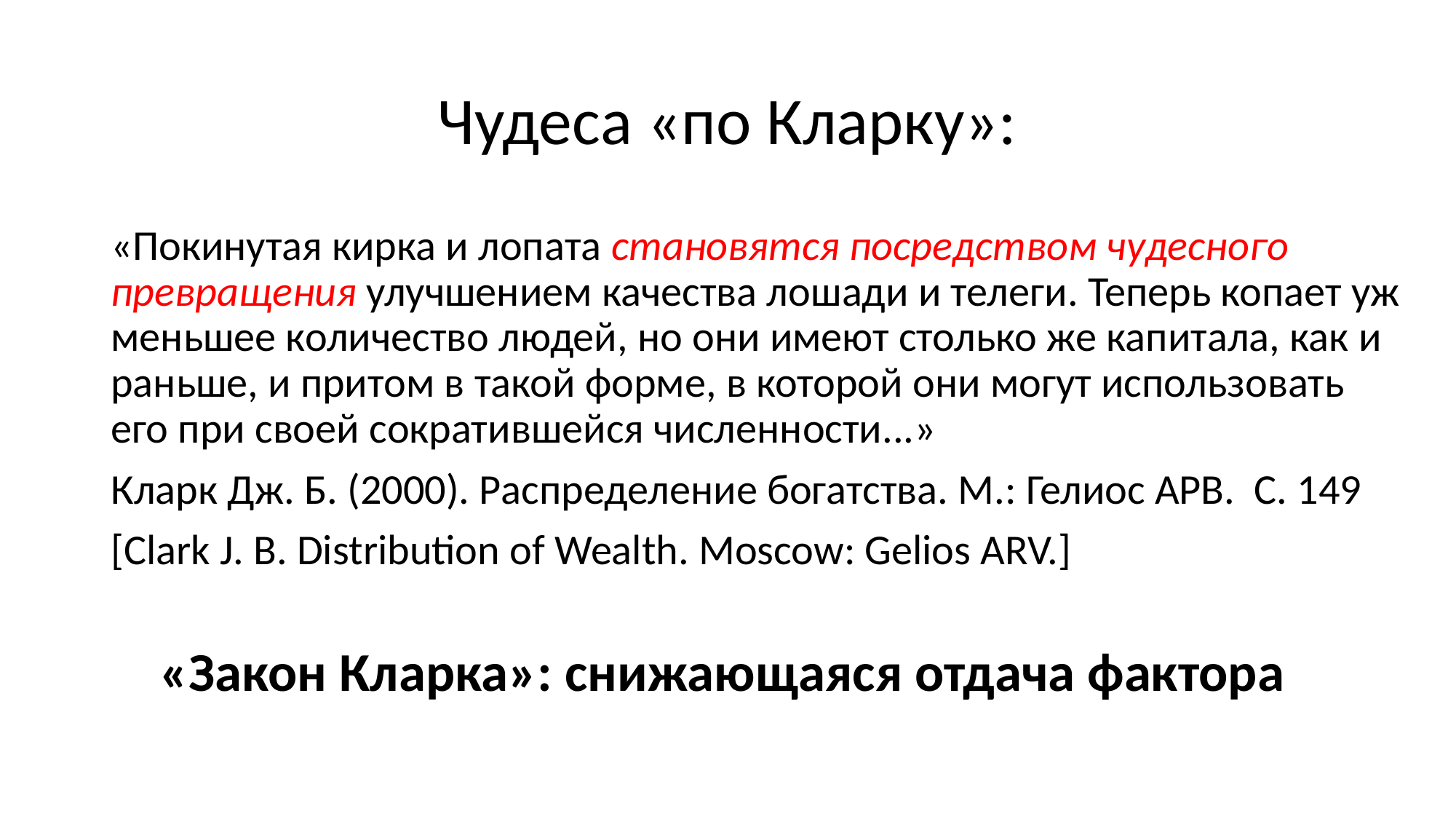

# Чудеса «по Кларку»:
«Покинутая кирка и лопата становятся посредством чудесного превращения улучшением качества лошади и телеги. Теперь копает уж меньшее количество людей, но они имеют столько же капитала, как и раньше, и притом в такой форме, в которой они могут использовать его при своей сократившейся численности...»
Кларк Дж. Б. (2000). Распределение богатства. М.: Гелиос АРВ.  С. 149
[Clark J. В. Distribution of Wealth. Moscow: Gelios ARV.]
«Закон Кларка»: снижающаяся отдача фактора